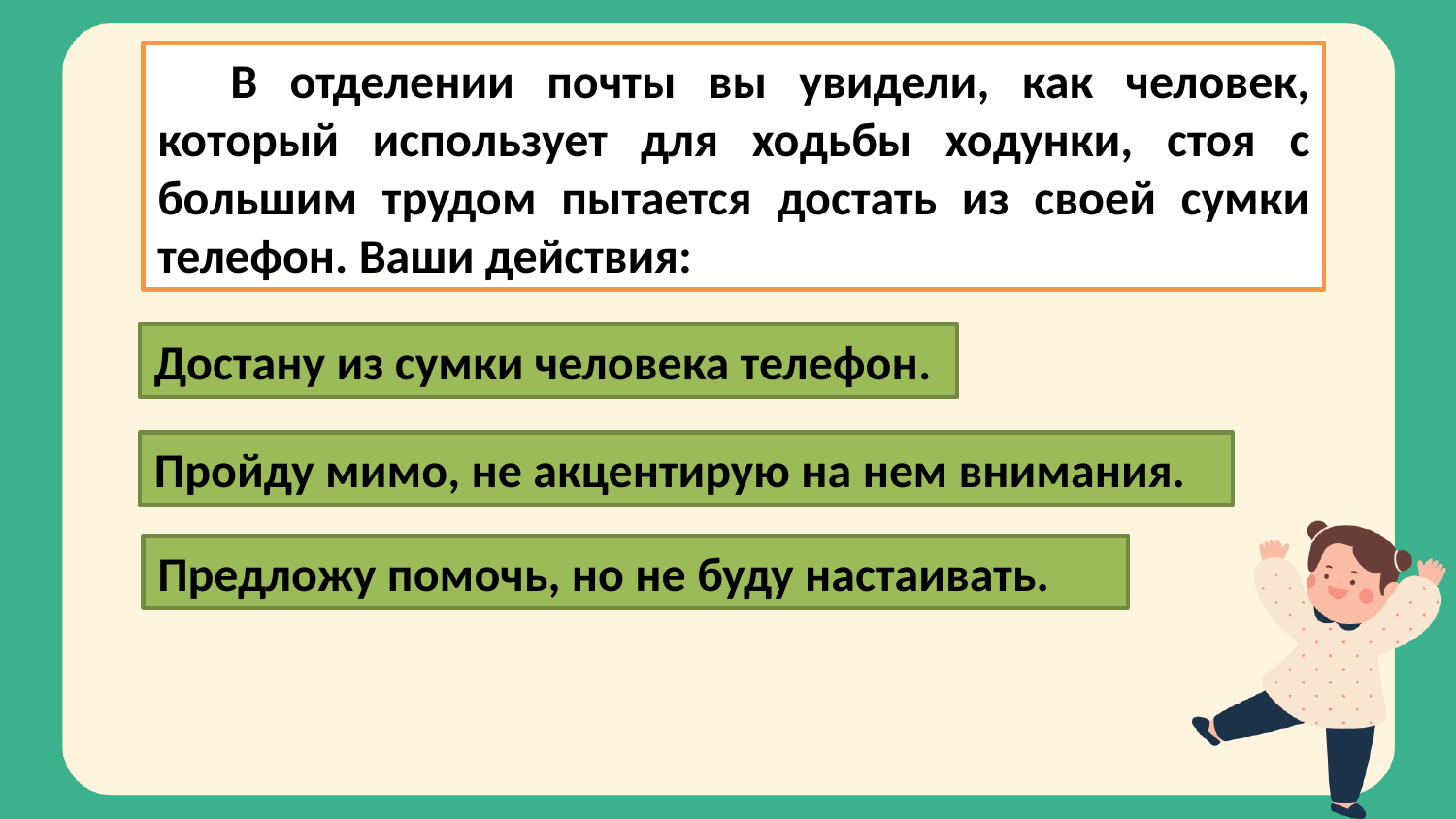

В отделении почты вы увидели, как человек, который использует для ходьбы ходунки, стоя с большим трудом пытается достать из своей сумки телефон. Ваши действия:
Достану из сумки человека телефон.
Пройду мимо, не акцентирую на нем внимания.
Предложу помочь, но не буду настаивать.